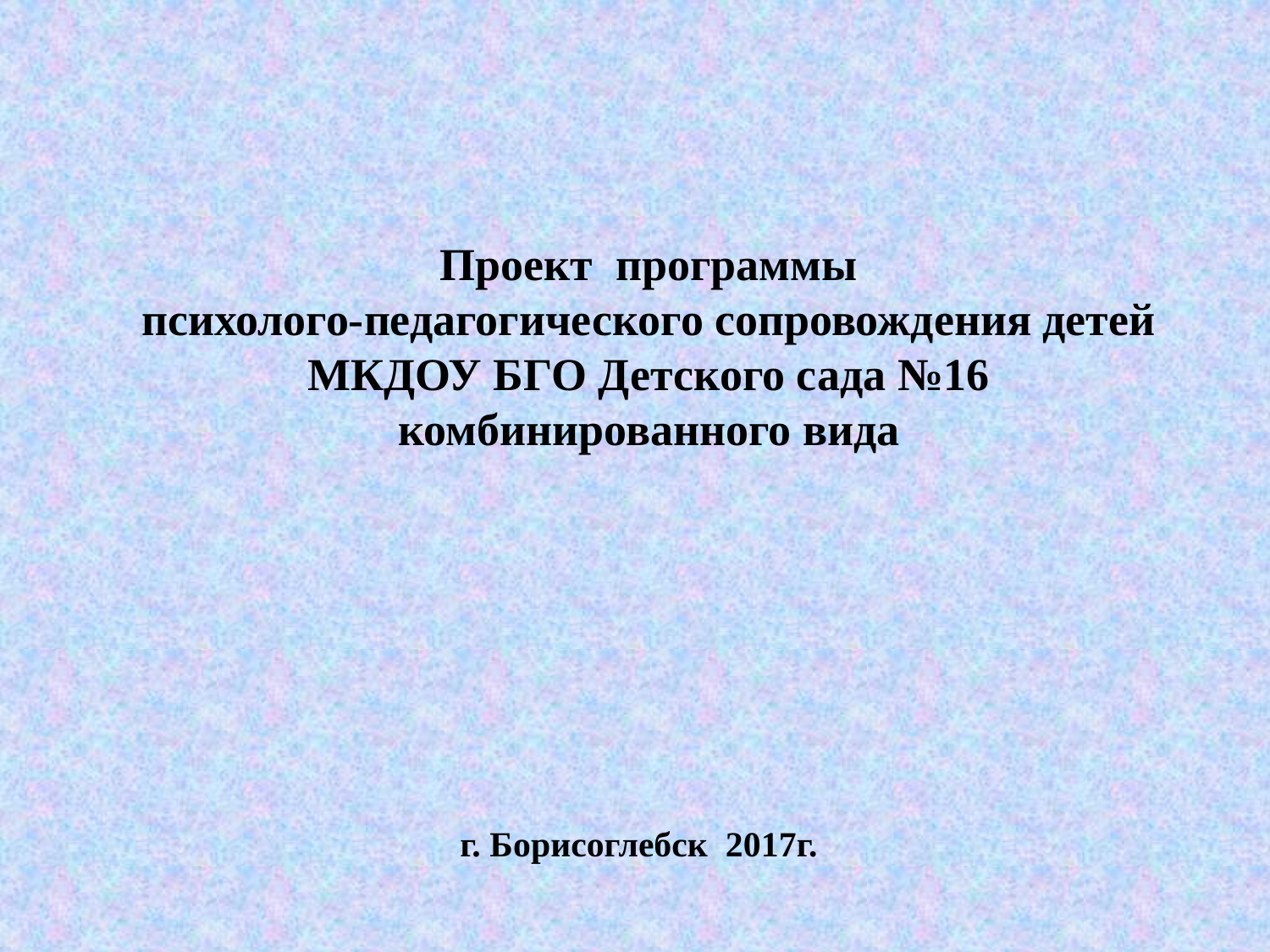

# Проект  программы психолого-педагогического сопровождения детей МКДОУ БГО Детского сада №16 комбинированного вида
г. Борисоглебск  2017г.